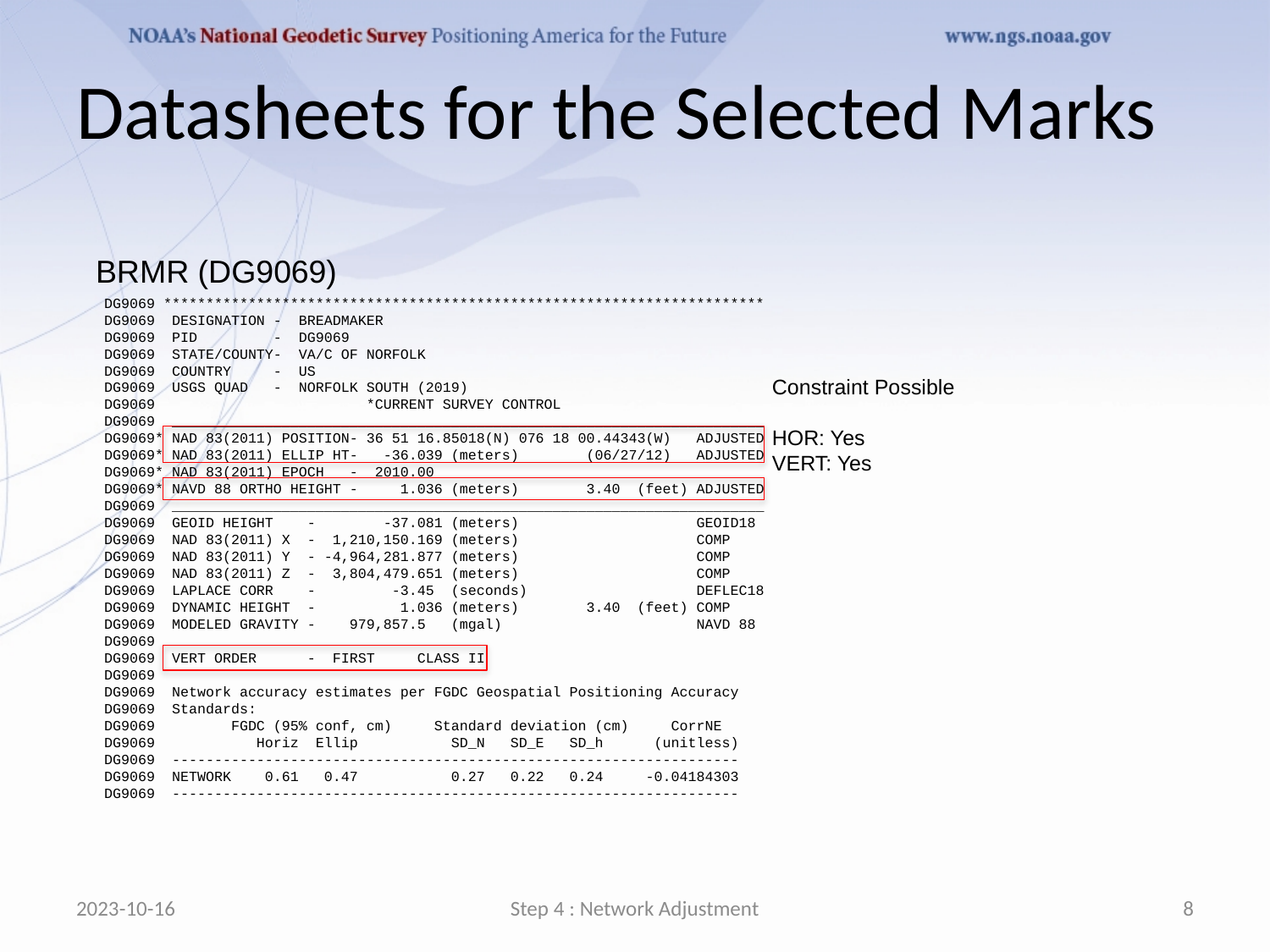

# Datasheets for the Selected Marks
BRMR (DG9069)
 DG9069 ***********************************************************************
 DG9069  DESIGNATION -  BREADMAKER
 DG9069  PID         -  DG9069
 DG9069  STATE/COUNTY-  VA/C OF NORFOLK
 DG9069  COUNTRY     -  US
 DG9069  USGS QUAD   -  NORFOLK SOUTH (2019)
 DG9069                         *CURRENT SURVEY CONTROL
 DG9069  ______________________________________________________________________
 DG9069* NAD 83(2011) POSITION- 36 51 16.85018(N) 076 18 00.44343(W)   ADJUSTED
 DG9069* NAD 83(2011) ELLIP HT-   -36.039 (meters)        (06/27/12)   ADJUSTED
 DG9069* NAD 83(2011) EPOCH   -  2010.00
 DG9069* NAVD 88 ORTHO HEIGHT -     1.036 (meters)        3.40  (feet) ADJUSTED
 DG9069  ______________________________________________________________________
 DG9069  GEOID HEIGHT    -        -37.081 (meters)                     GEOID18
 DG9069  NAD 83(2011) X  -  1,210,150.169 (meters)                     COMP
 DG9069  NAD 83(2011) Y  - -4,964,281.877 (meters)                     COMP
 DG9069  NAD 83(2011) Z  -  3,804,479.651 (meters)                     COMP
 DG9069  LAPLACE CORR    -         -3.45  (seconds)                    DEFLEC18
 DG9069  DYNAMIC HEIGHT  -          1.036 (meters)        3.40  (feet) COMP
 DG9069  MODELED GRAVITY -    979,857.5   (mgal)                       NAVD 88
 DG9069
 DG9069  VERT ORDER      -  FIRST     CLASS II
 DG9069
 DG9069  Network accuracy estimates per FGDC Geospatial Positioning Accuracy
 DG9069  Standards:
 DG9069         FGDC (95% conf, cm)     Standard deviation (cm)     CorrNE
 DG9069            Horiz  Ellip           SD_N   SD_E   SD_h      (unitless)
 DG9069  -------------------------------------------------------------------
 DG9069  NETWORK    0.61   0.47           0.27   0.22   0.24     -0.04184303
 DG9069  -------------------------------------------------------------------
Constraint Possible

HOR: Yes
VERT: Yes

2023-10-16
Step 4 : Network Adjustment
8